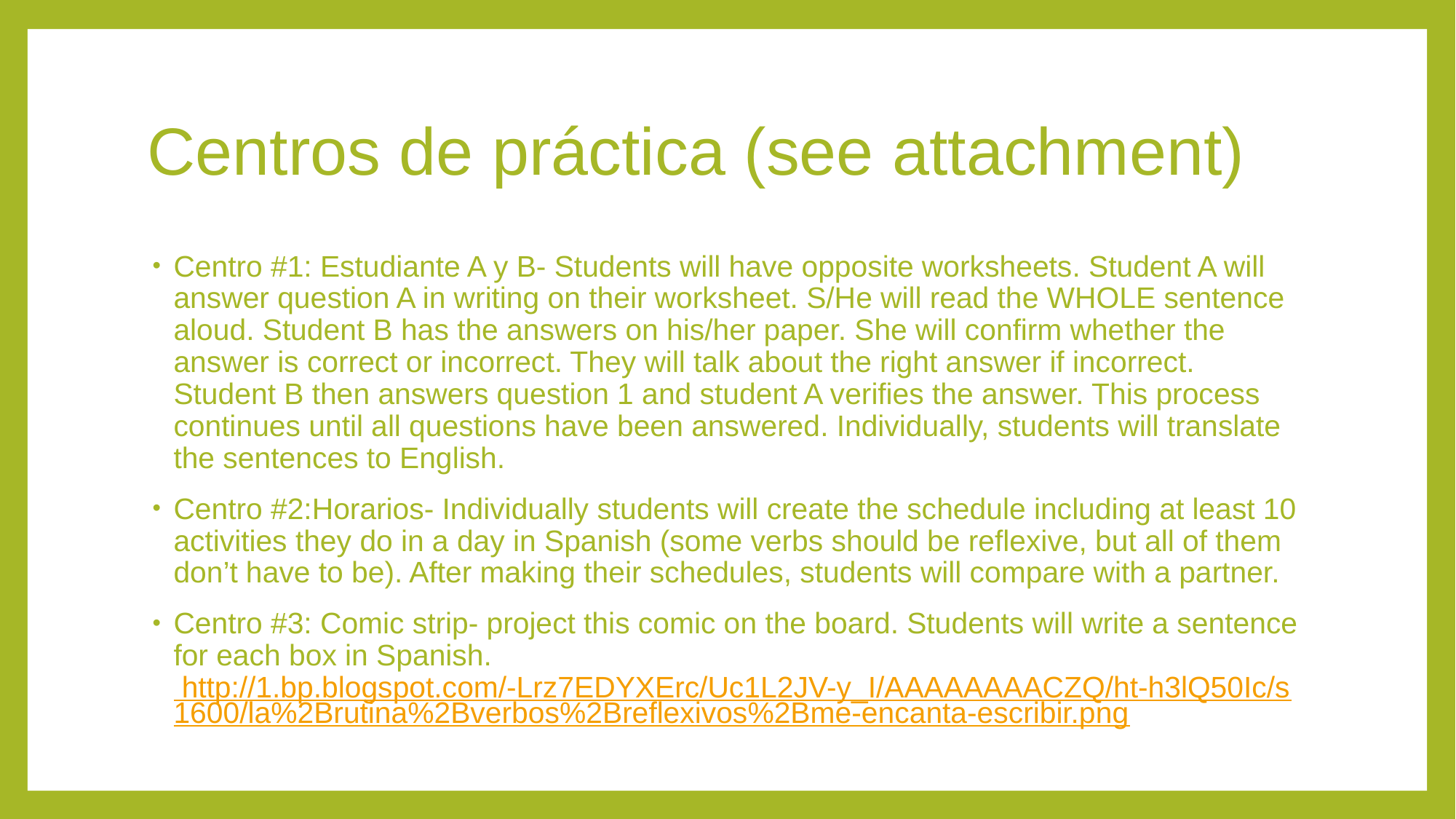

# Centros de práctica (see attachment)
Centro #1: Estudiante A y B- Students will have opposite worksheets. Student A will answer question A in writing on their worksheet. S/He will read the WHOLE sentence aloud. Student B has the answers on his/her paper. She will confirm whether the answer is correct or incorrect. They will talk about the right answer if incorrect.  Student B then answers question 1 and student A verifies the answer. This process continues until all questions have been answered. Individually, students will translate the sentences to English.
Centro #2:Horarios- Individually students will create the schedule including at least 10 activities they do in a day in Spanish (some verbs should be reflexive, but all of them don’t have to be). After making their schedules, students will compare with a partner.
Centro #3: Comic strip- project this comic on the board. Students will write a sentence for each box in Spanish. http://1.bp.blogspot.com/-Lrz7EDYXErc/Uc1L2JV-y_I/AAAAAAAACZQ/ht-h3lQ50Ic/s1600/la%2Brutina%2Bverbos%2Breflexivos%2Bme-encanta-escribir.png